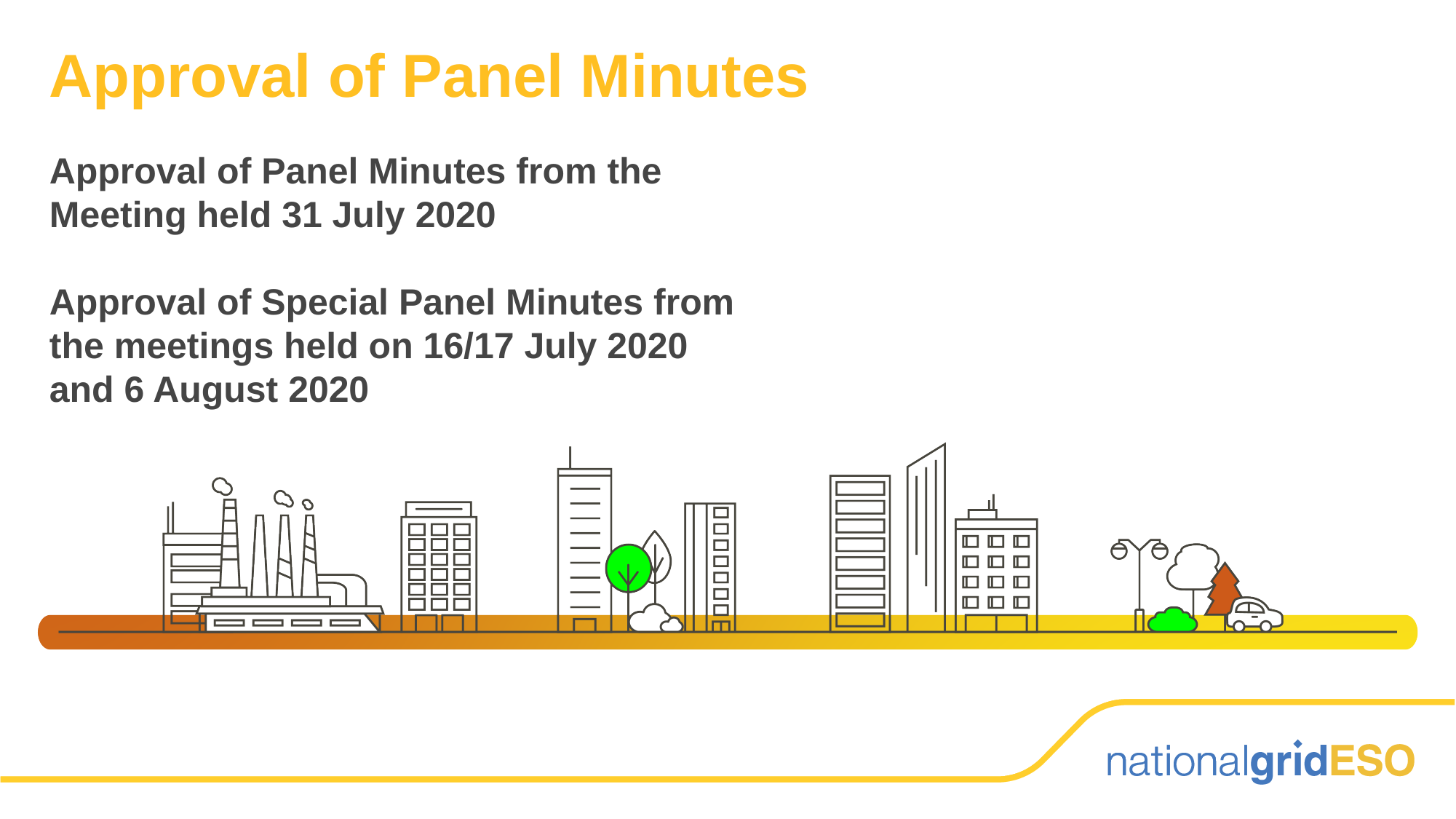

Approval of Panel Minutes
Approval of Panel Minutes from the Meeting held 31 July 2020

Approval of Special Panel Minutes from the meetings held on 16/17 July 2020 and 6 August 2020